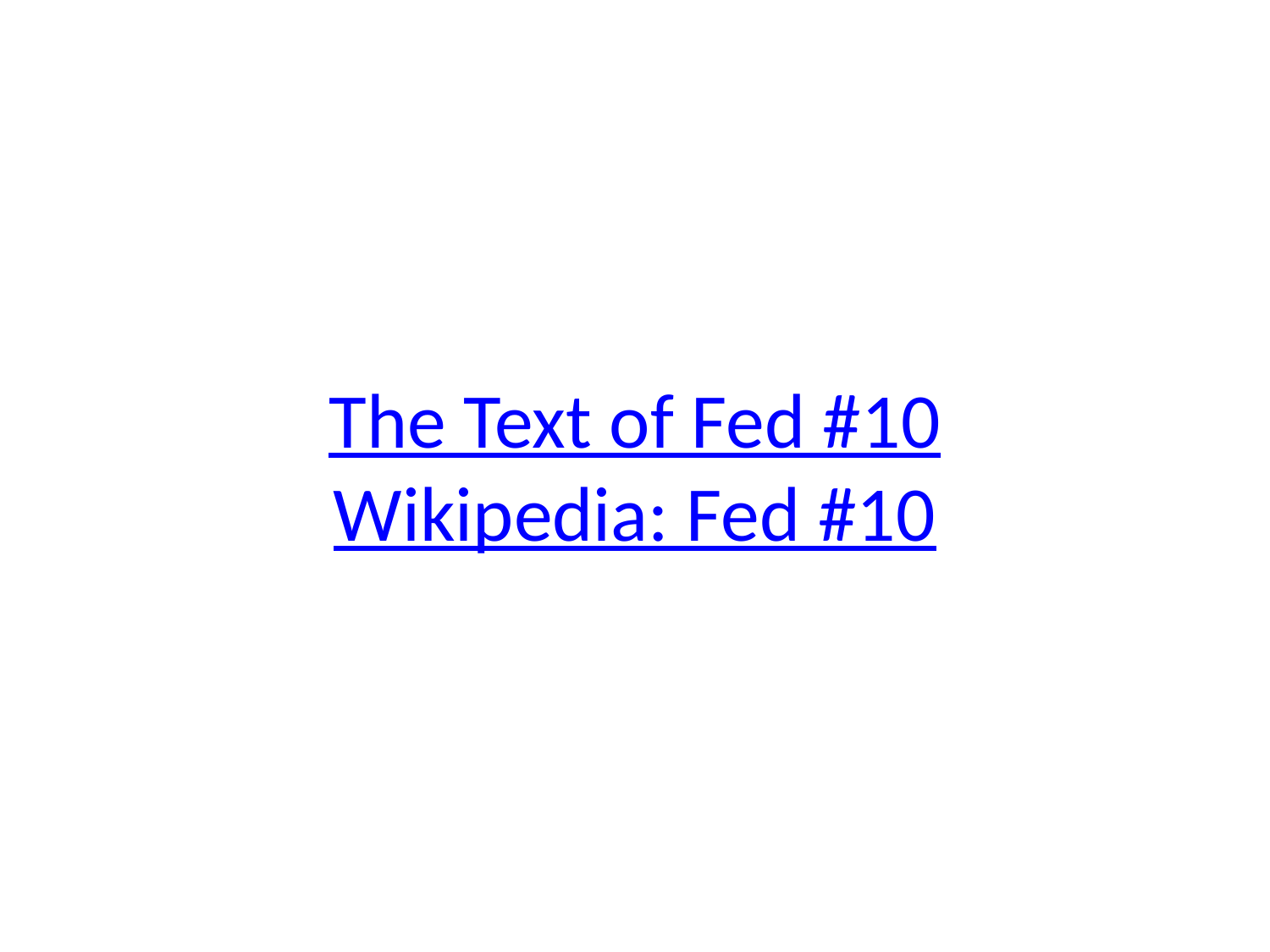

# The Text of Fed #10 Wikipedia: Fed #10